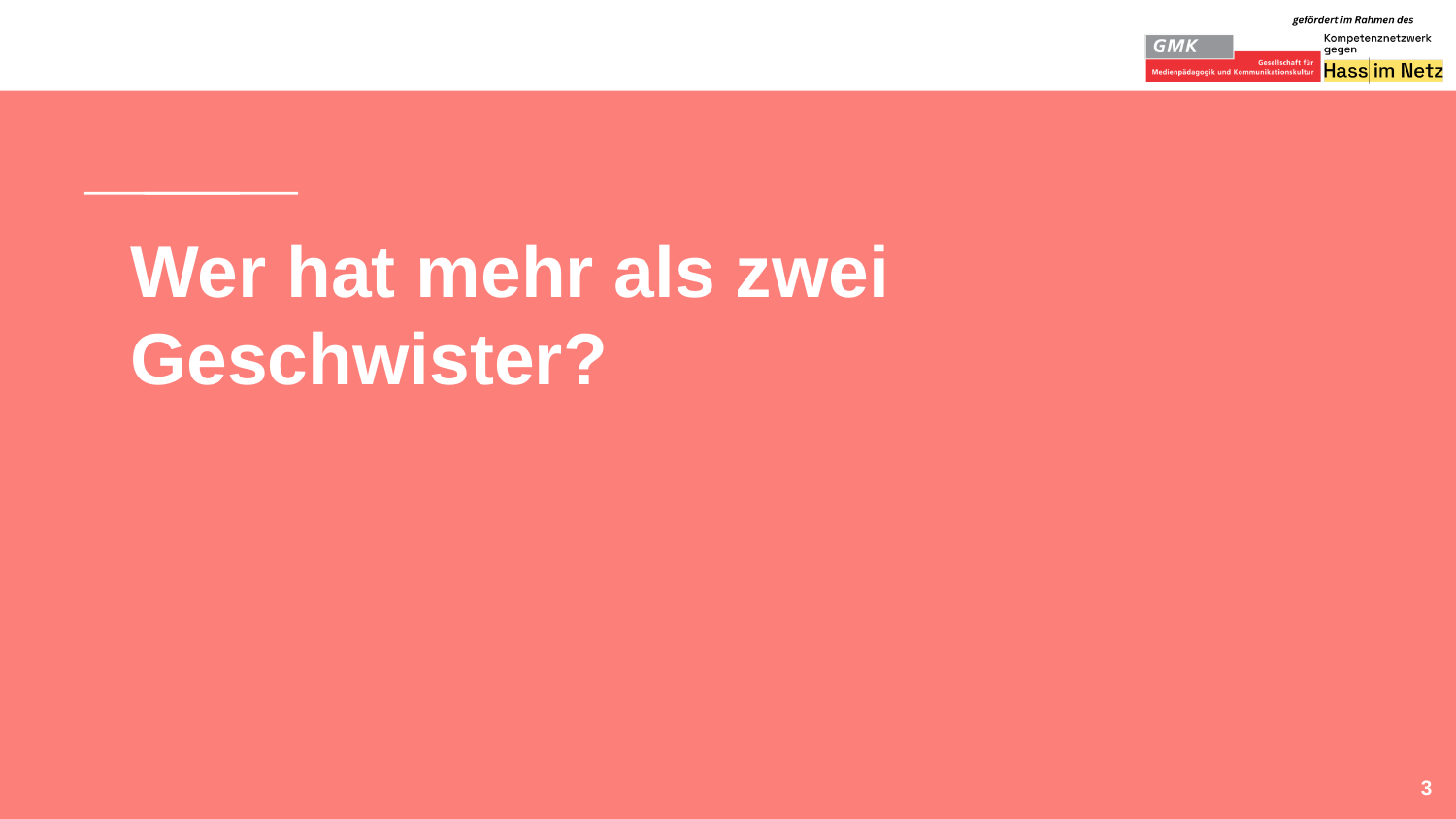

# Wer hat mehr als zwei Geschwister?
3